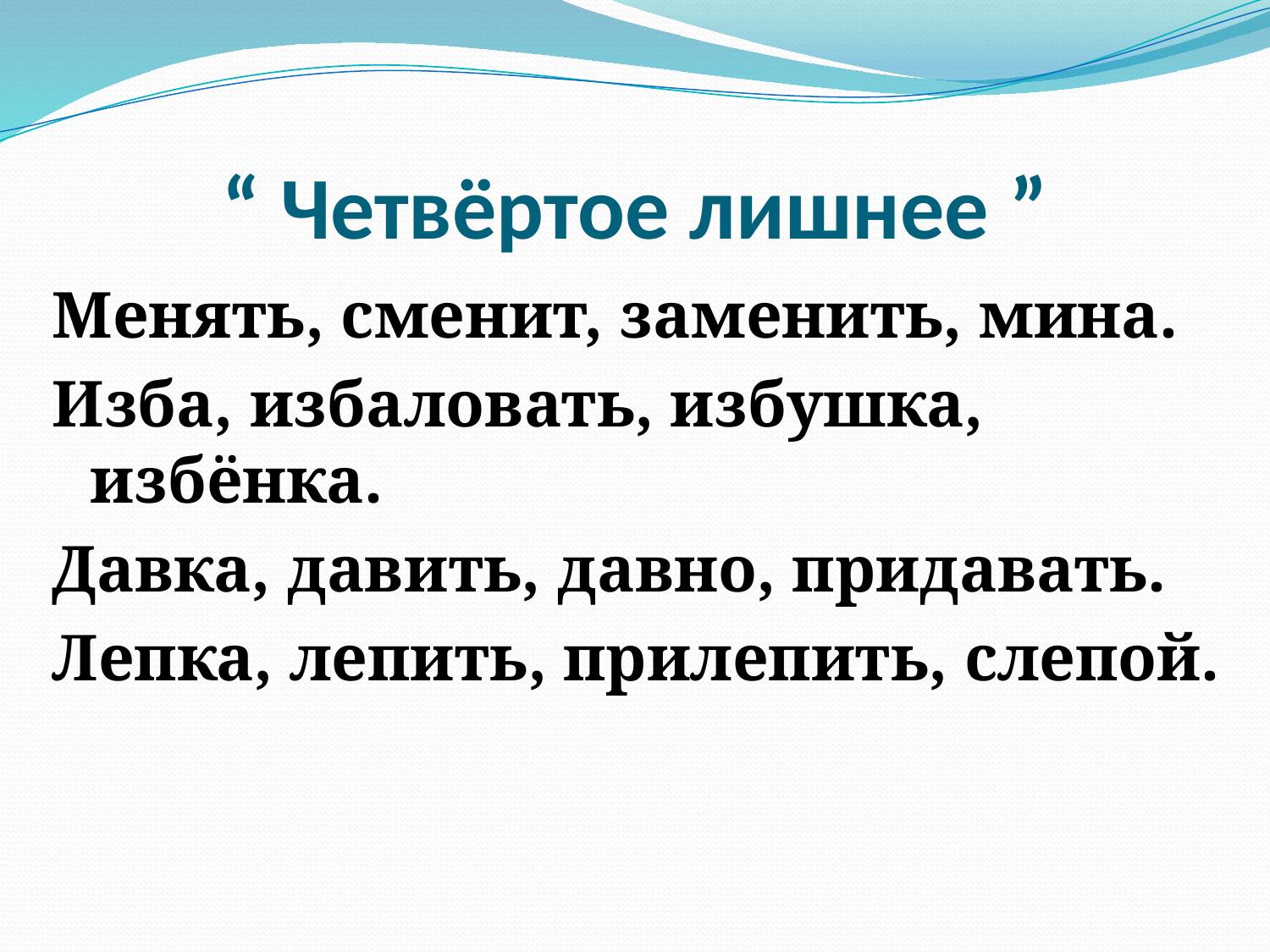

# “ Четвёртое лишнее ”
Менять, сменит, заменить, мина.
Изба, избаловать, избушка, избёнка.
Давка, давить, давно, придавать.
Лепка, лепить, прилепить, слепой.